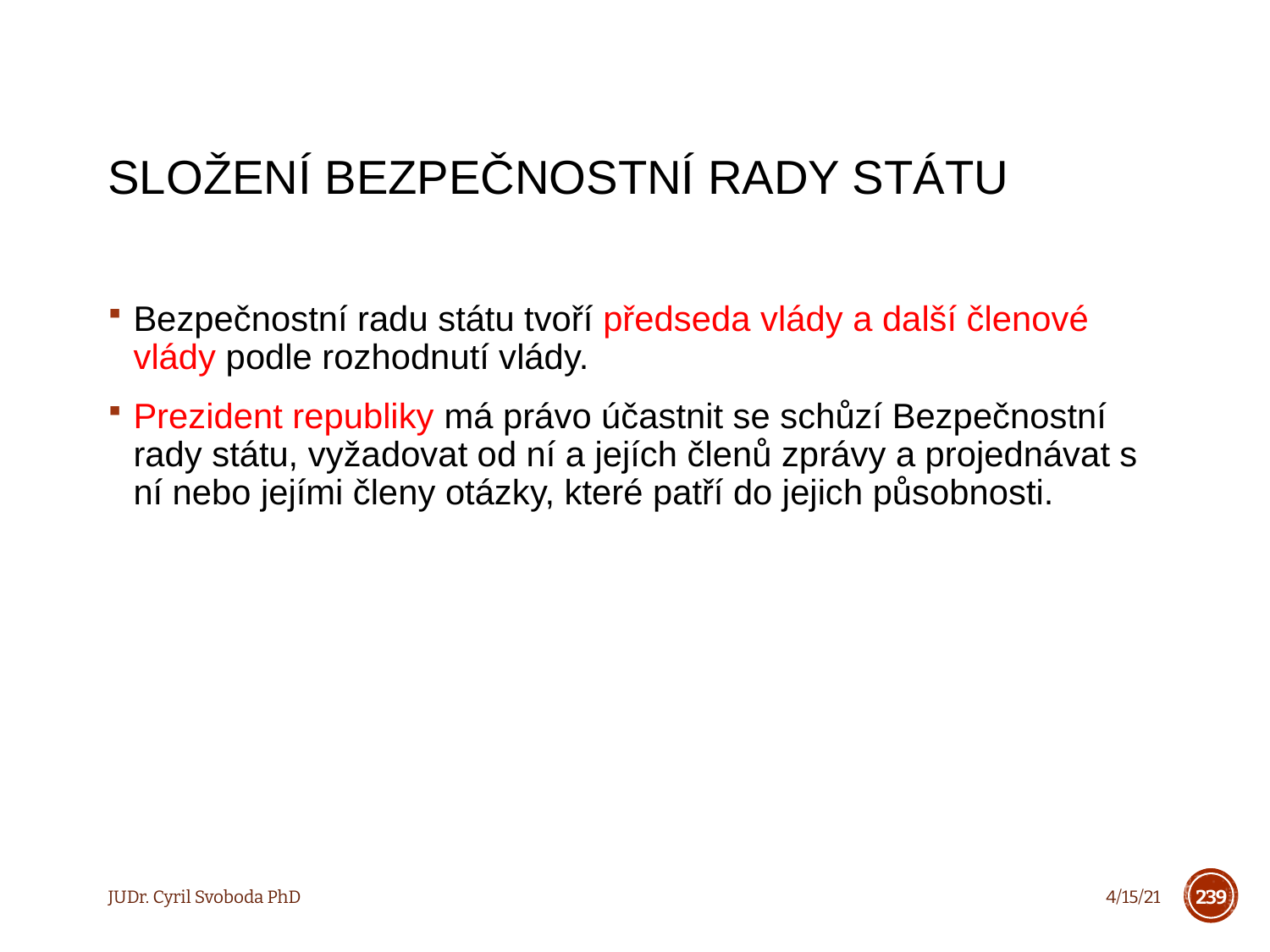

# Složení Bezpečnostní rady státu
Bezpečnostní radu státu tvoří předseda vlády a další členové vlády podle rozhodnutí vlády.
Prezident republiky má právo účastnit se schůzí Bezpečnostní rady státu, vyžadovat od ní a jejích členů zprávy a projednávat s ní nebo jejími členy otázky, které patří do jejich působnosti.
JUDr. Cyril Svoboda PhD
4/15/21
239